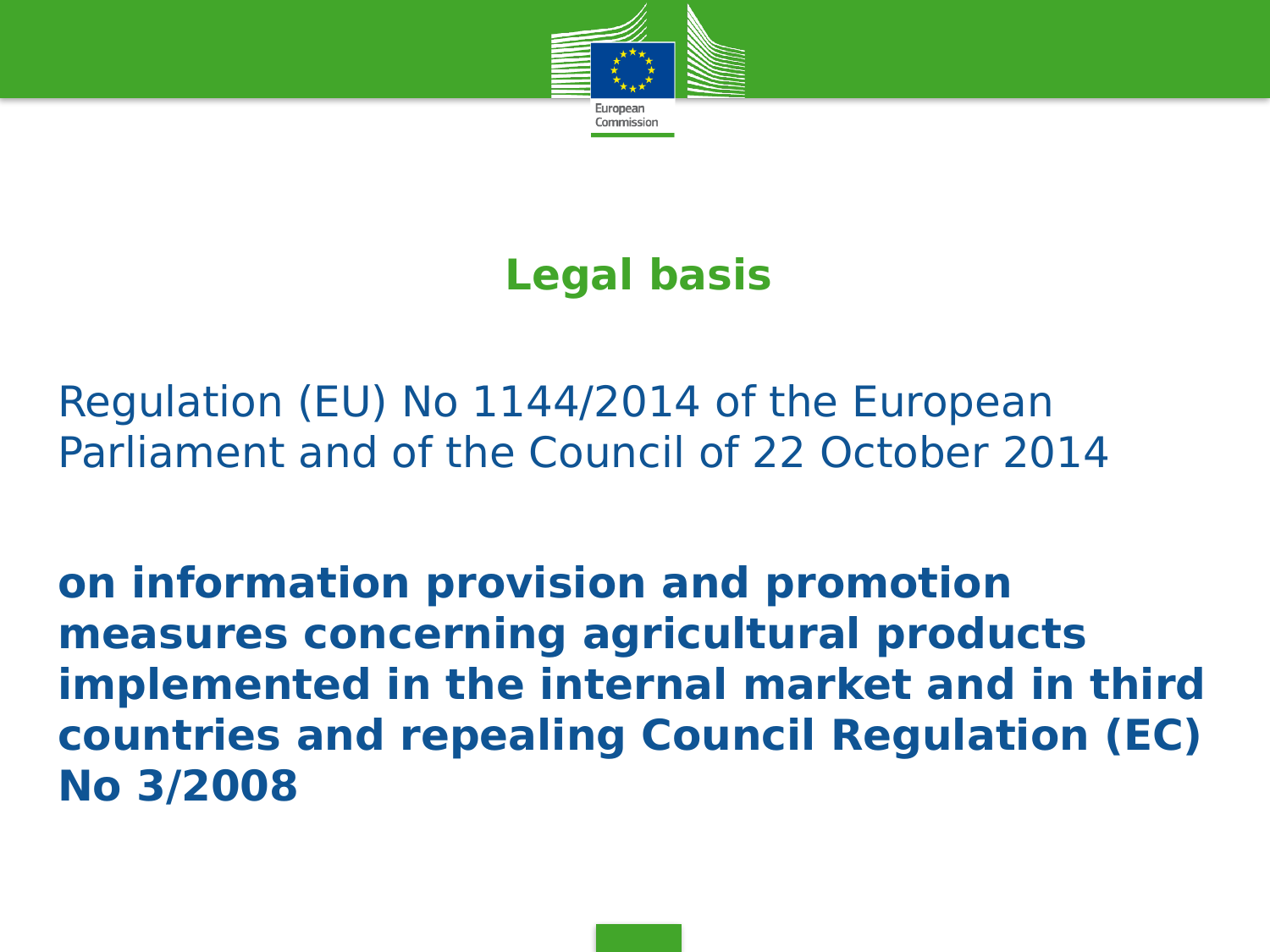

# Legal basis
Regulation (EU) No 1144/2014 of the European Parliament and of the Council of 22 October 2014

on information provision and promotion measures concerning agricultural products implemented in the internal market and in third countries and repealing Council Regulation (EC) No 3/2008

4